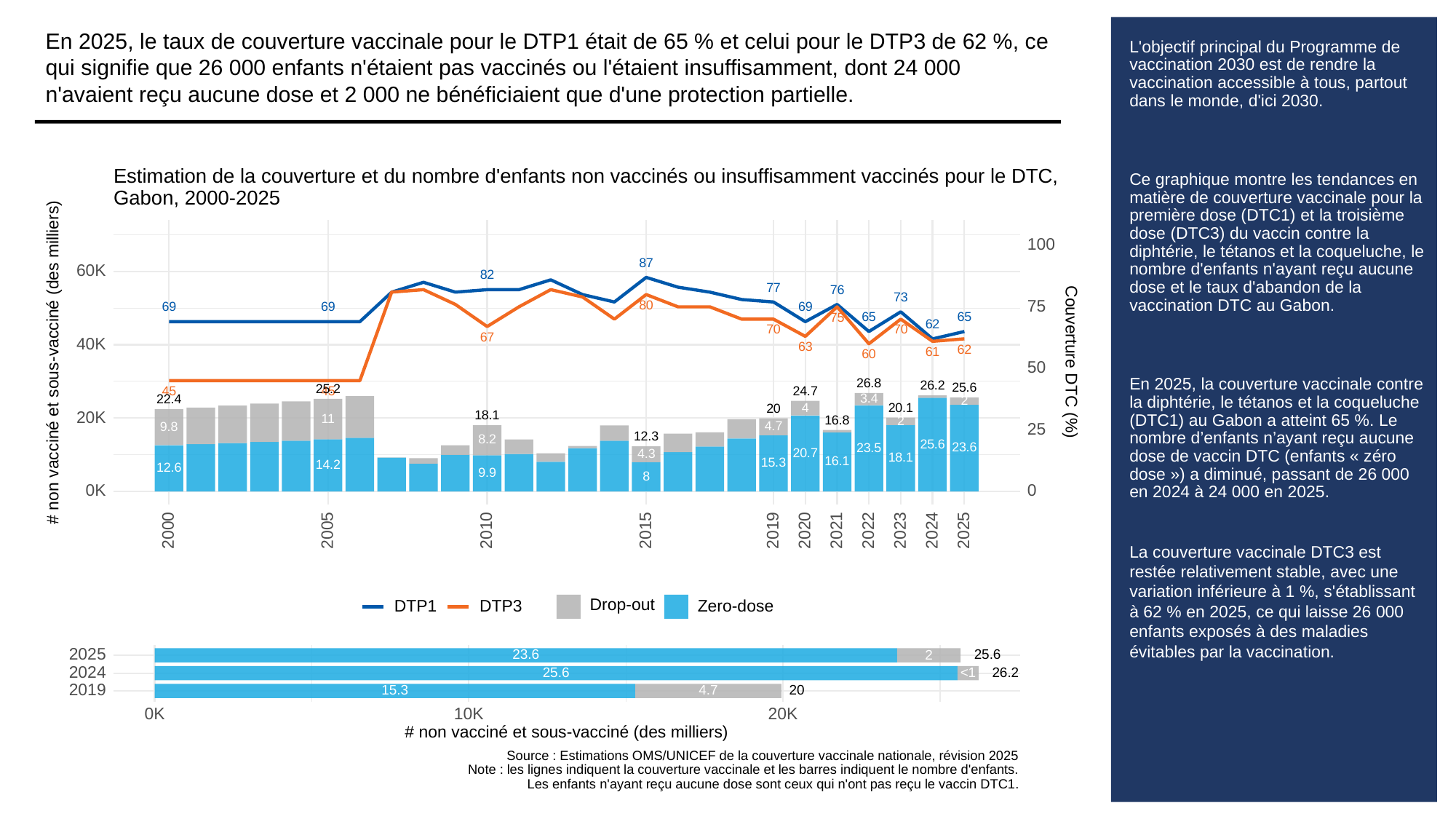

En 2025, le taux de couverture vaccinale pour le DTP1 était de 65 % et celui pour le DTP3 de 62 %, ce qui signifie que 26 000 enfants n'étaient pas vaccinés ou l'étaient insuffisamment, dont 24 000 n'avaient reçu aucune dose et 2 000 ne bénéficiaient que d'une protection partielle.
# L'objectif principal du Programme de vaccination 2030 est de rendre la vaccination accessible à tous, partout dans le monde, d'ici 2030.

Ce graphique montre les tendances en matière de couverture vaccinale pour la première dose (DTC1) et la troisième dose (DTC3) du vaccin contre la diphtérie, le tétanos et la coqueluche, le nombre d'enfants n'ayant reçu aucune dose et le taux d'abandon de la vaccination DTC au Gabon.

En 2025, la couverture vaccinale contre la diphtérie, le tétanos et la coqueluche (DTC1) au Gabon a atteint 65 %. Le nombre d’enfants n’ayant reçu aucune dose de vaccin DTC (enfants « zéro dose ») a diminué, passant de 26 000 en 2024 à 24 000 en 2025.

La couverture vaccinale DTC3 est restée relativement stable, avec une variation inférieure à 1 %, s'établissant à 62 % en 2025, ce qui laisse 26 000 enfants exposés à des maladies évitables par la vaccination.

Estimation de la couverture et du nombre d'enfants non vaccinés ou insuffisamment vaccinés pour le DTC,
Gabon, 2000-2025

100
87
60K
82

77
76

73
75
80
69
69
69

65
65
75
62
70
70
67
40K
63

62
61
60
# non vacciné et sous-vacciné (des milliers)
Couverture DTC (%)
50
26.8
26.2

25.6
25.2
24.7
45
45

3.4

22.4

2

4
20.1

20

18.1
20K
11

16.8
2

4.7
9.8
25

12.3

8.2

25.6

23.6
23.5

20.7
4.3

18.1

16.1

15.3
14.2

12.6

9.9
8
0K
0

2023
2000
2005
2010
2015
2019
2020
2021
2022
2024
2025

Drop-out
DTP3
Zero-dose
DTP1

2025
23.6
25.6
2

2024
25.6
26.2
<1

2019
15.3
20
4.7

0K
10K
20K
# non vacciné et sous-vacciné (des milliers)
Source : Estimations OMS/UNICEF de la couverture vaccinale nationale, révision 2025
Note : les lignes indiquent la couverture vaccinale et les barres indiquent le nombre d'enfants.
Les enfants n'ayant reçu aucune dose sont ceux qui n'ont pas reçu le vaccin DTC1.